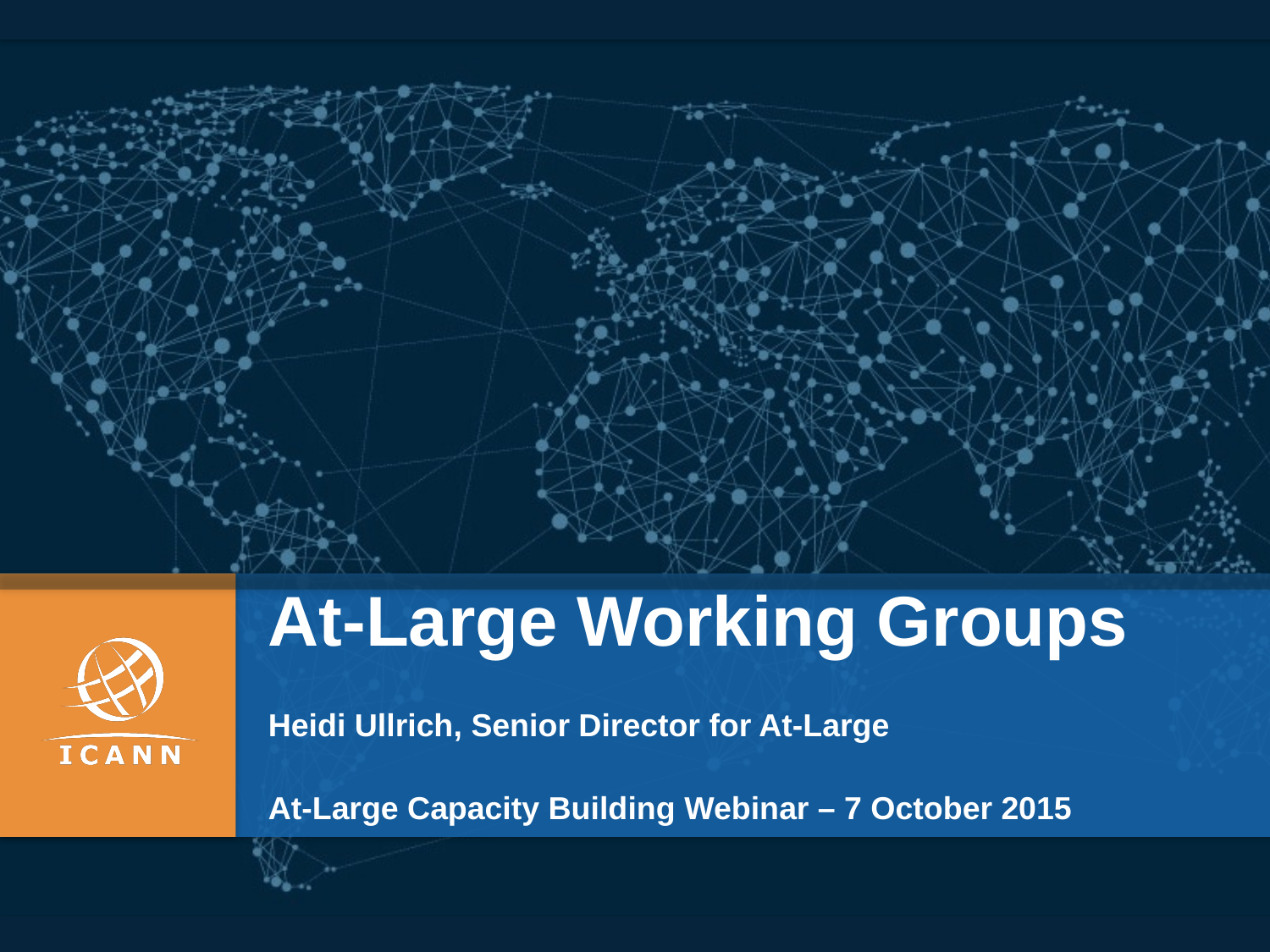

At-Large Working Groups
Heidi Ullrich, Senior Director for At-Large
At-Large Capacity Building Webinar – 7 October 2015